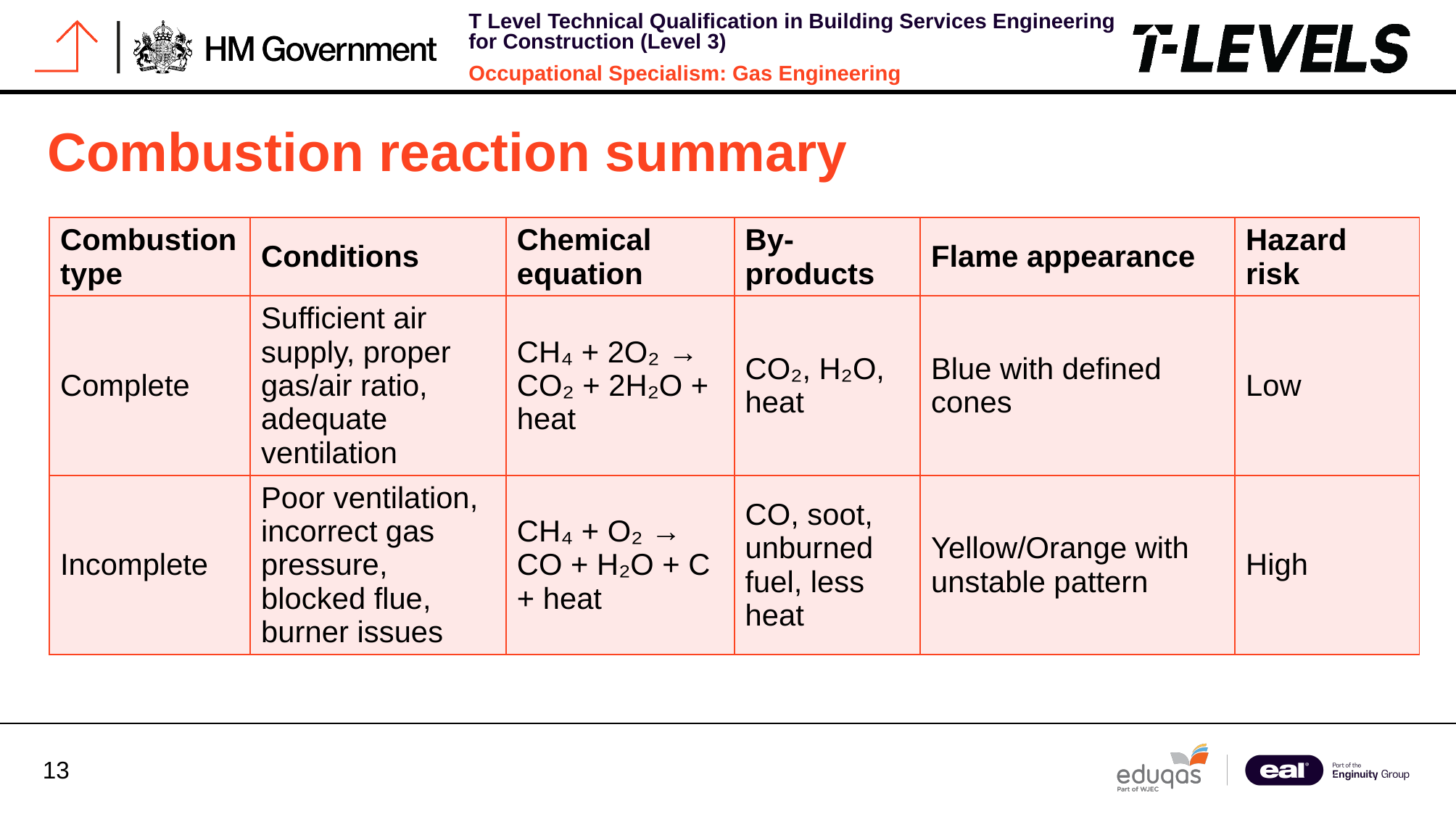

# Combustion reaction summary
| Combustion type | Conditions | Chemical equation | By-products | Flame appearance | Hazard risk |
| --- | --- | --- | --- | --- | --- |
| Complete | Sufficient air supply, proper gas/air ratio, adequate ventilation | CH₄ + 2O₂ → CO₂ + 2H₂O + heat | CO₂, H₂O, heat | Blue with defined cones | Low |
| Incomplete | Poor ventilation, incorrect gas pressure, blocked flue, burner issues | CH₄ + O₂ → CO + H₂O + C + heat | CO, soot, unburned fuel, less heat | Yellow/Orange with unstable pattern | High |